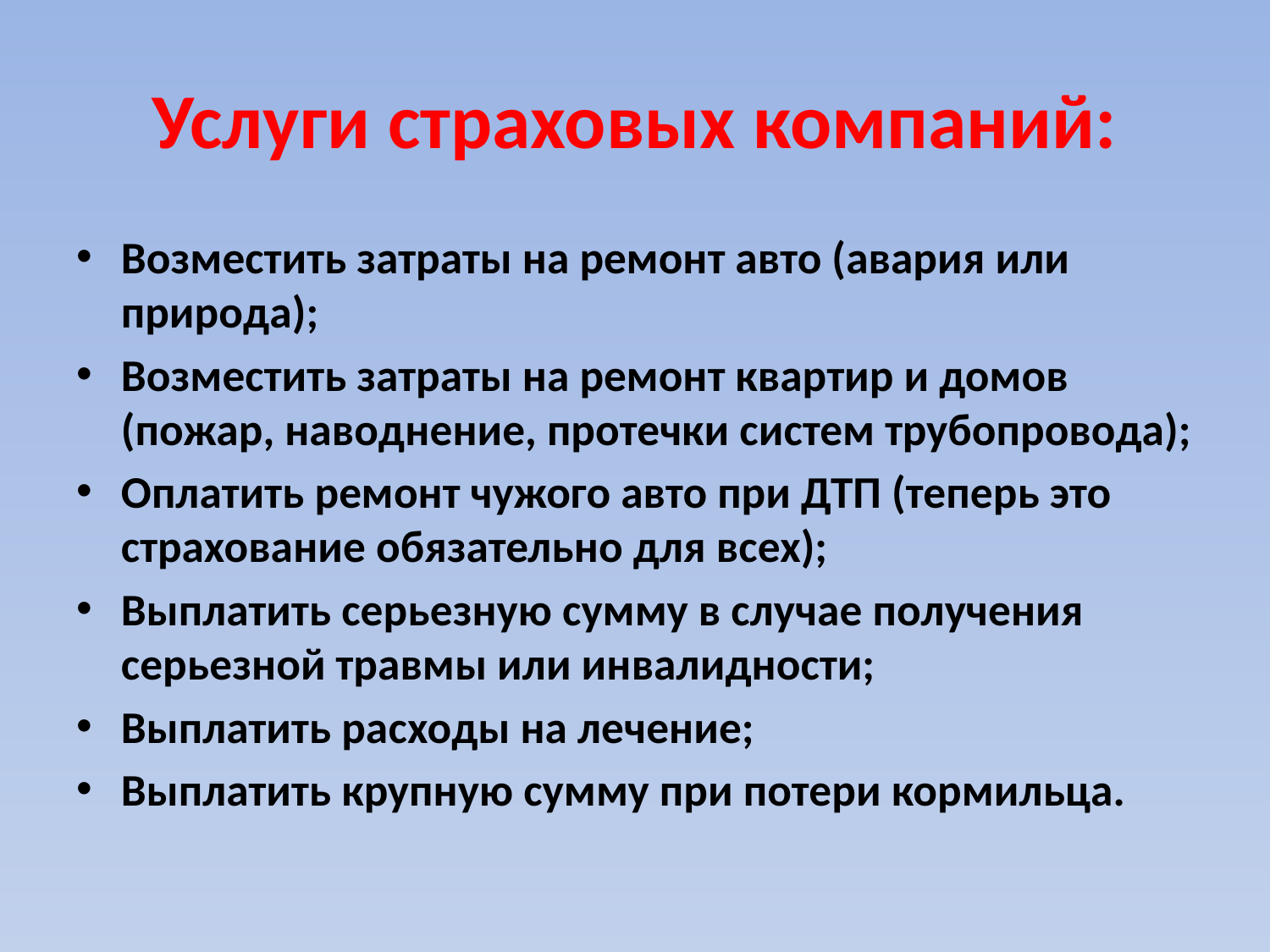

# Услуги страховых компаний:
Возместить затраты на ремонт авто (авария или природа);
Возместить затраты на ремонт квартир и домов (пожар, наводнение, протечки систем трубопровода);
Оплатить ремонт чужого авто при ДТП (теперь это страхование обязательно для всех);
Выплатить серьезную сумму в случае получения серьезной травмы или инвалидности;
Выплатить расходы на лечение;
Выплатить крупную сумму при потери кормильца.